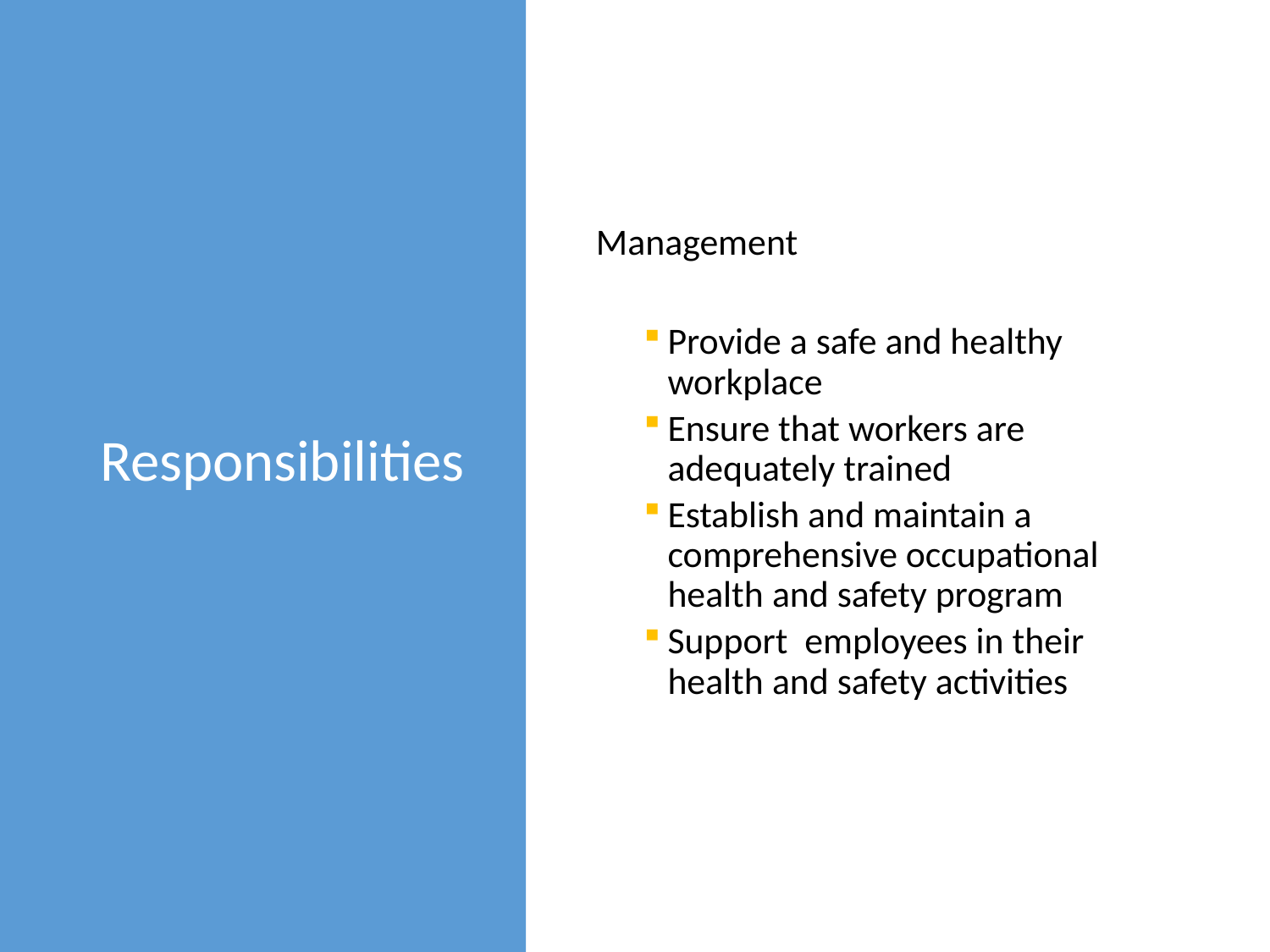

# Responsibilities
Management

Provide a safe and healthy workplace
Ensure that workers are adequately trained
Establish and maintain a comprehensive occupational health and safety program
Support  employees in their health and safety activities